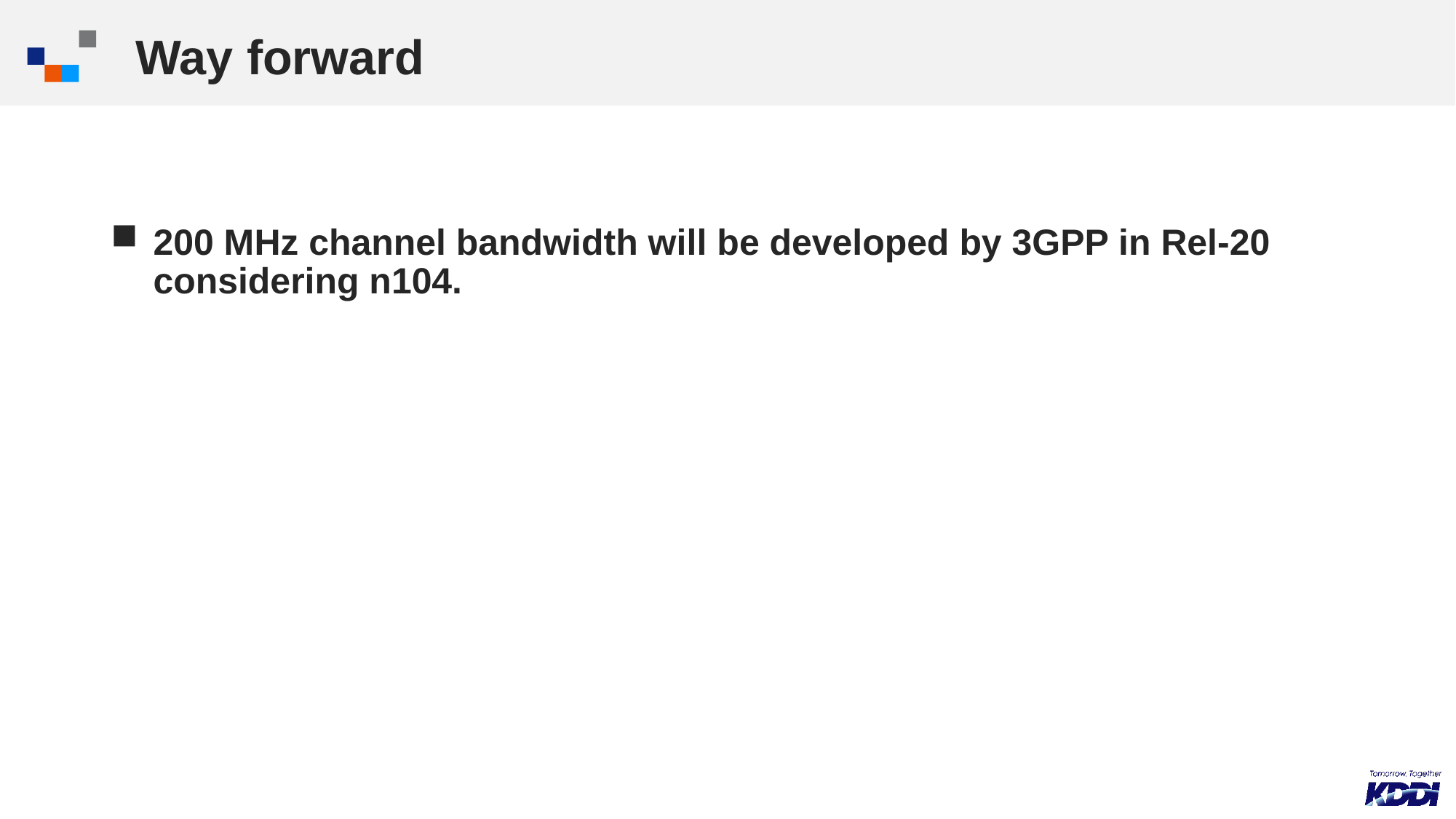

# Way forward
200 MHz channel bandwidth will be developed by 3GPP in Rel-20 considering n104.